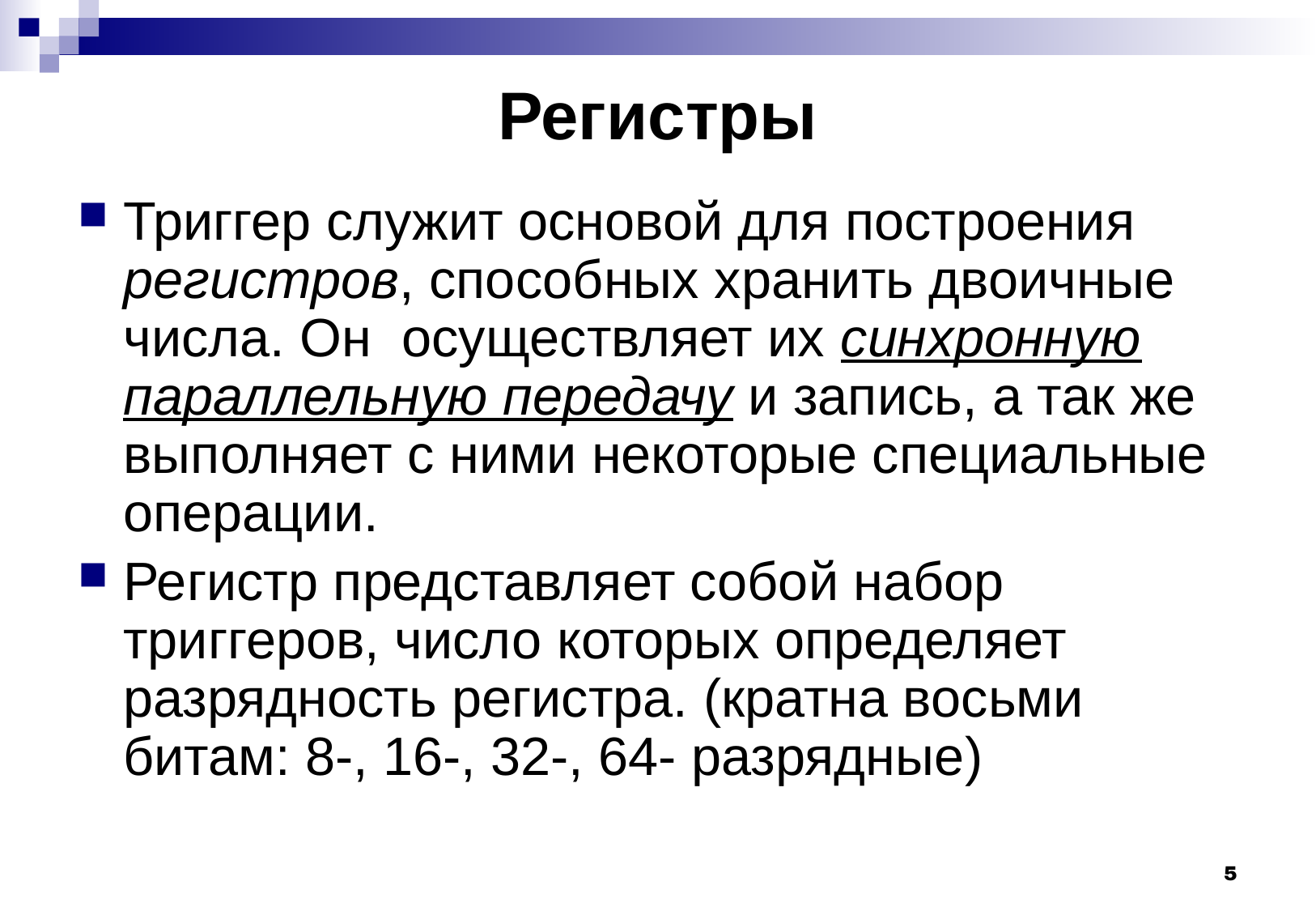

# Регистры
Триггер служит основой для построения регистров, способных хранить двоичные числа. Он  осуществляет их синхронную параллельную передачу и запись, а так же выполняет с ними некоторые специальные операции.
Регистр представляет собой набор триггеров, число которых определяет разрядность регистра. (кратна восьми битам: 8-, 16-, 32-, 64- разрядные)
5